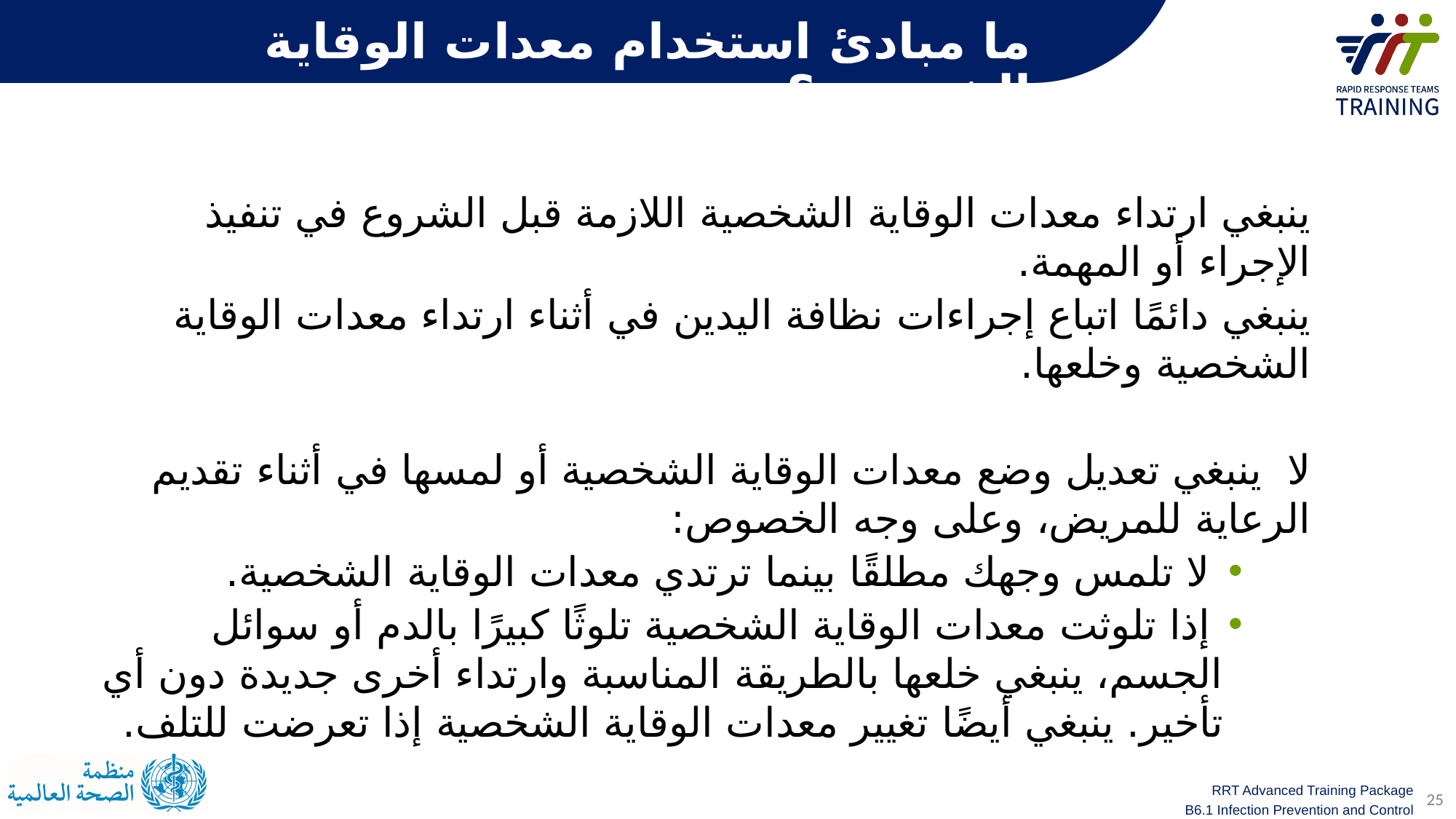

ما مبادئ استخدام معدات الوقاية الشخصية؟
ينبغي ارتداء معدات الوقاية الشخصية اللازمة قبل الشروع في تنفيذ الإجراء أو المهمة.
ينبغي دائمًا اتباع إجراءات نظافة اليدين في أثناء ارتداء معدات الوقاية الشخصية وخلعها.

لا  ينبغي تعديل وضع معدات الوقاية الشخصية أو لمسها في أثناء تقديم الرعاية للمريض، وعلى وجه الخصوص:
 لا تلمس وجهك مطلقًا بينما ترتدي معدات الوقاية الشخصية.
 إذا تلوثت معدات الوقاية الشخصية تلوثًا كبيرًا بالدم أو سوائل الجسم، ينبغي خلعها بالطريقة المناسبة وارتداء أخرى جديدة دون أي تأخير. ينبغي أيضًا تغيير معدات الوقاية الشخصية إذا تعرضت للتلف.